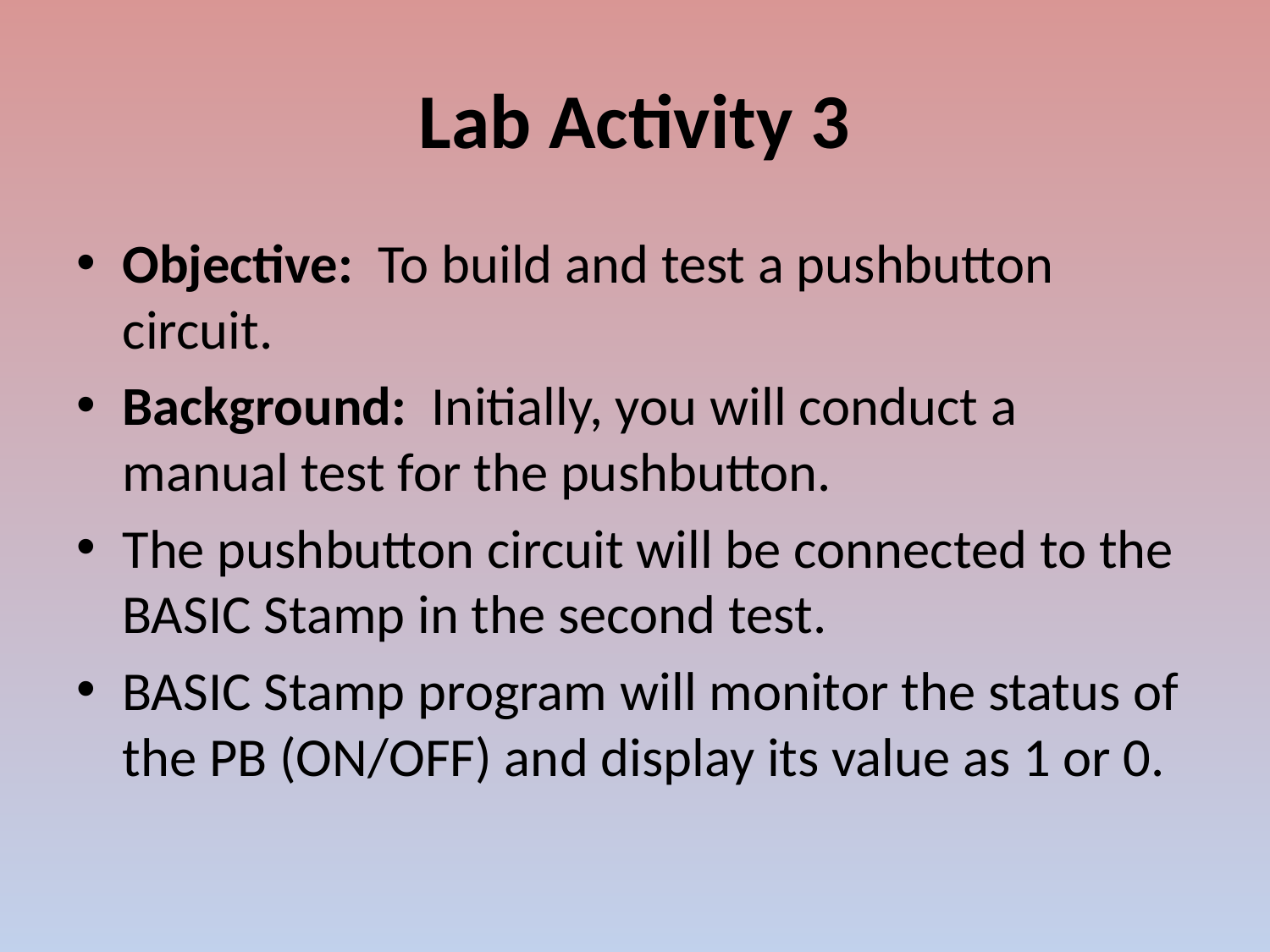

# Lab Activity 3
Objective:  To build and test a pushbutton circuit.
Background:  Initially, you will conduct a manual test for the pushbutton.
The pushbutton circuit will be connected to the BASIC Stamp in the second test.
BASIC Stamp program will monitor the status of the PB (ON/OFF) and display its value as 1 or 0.